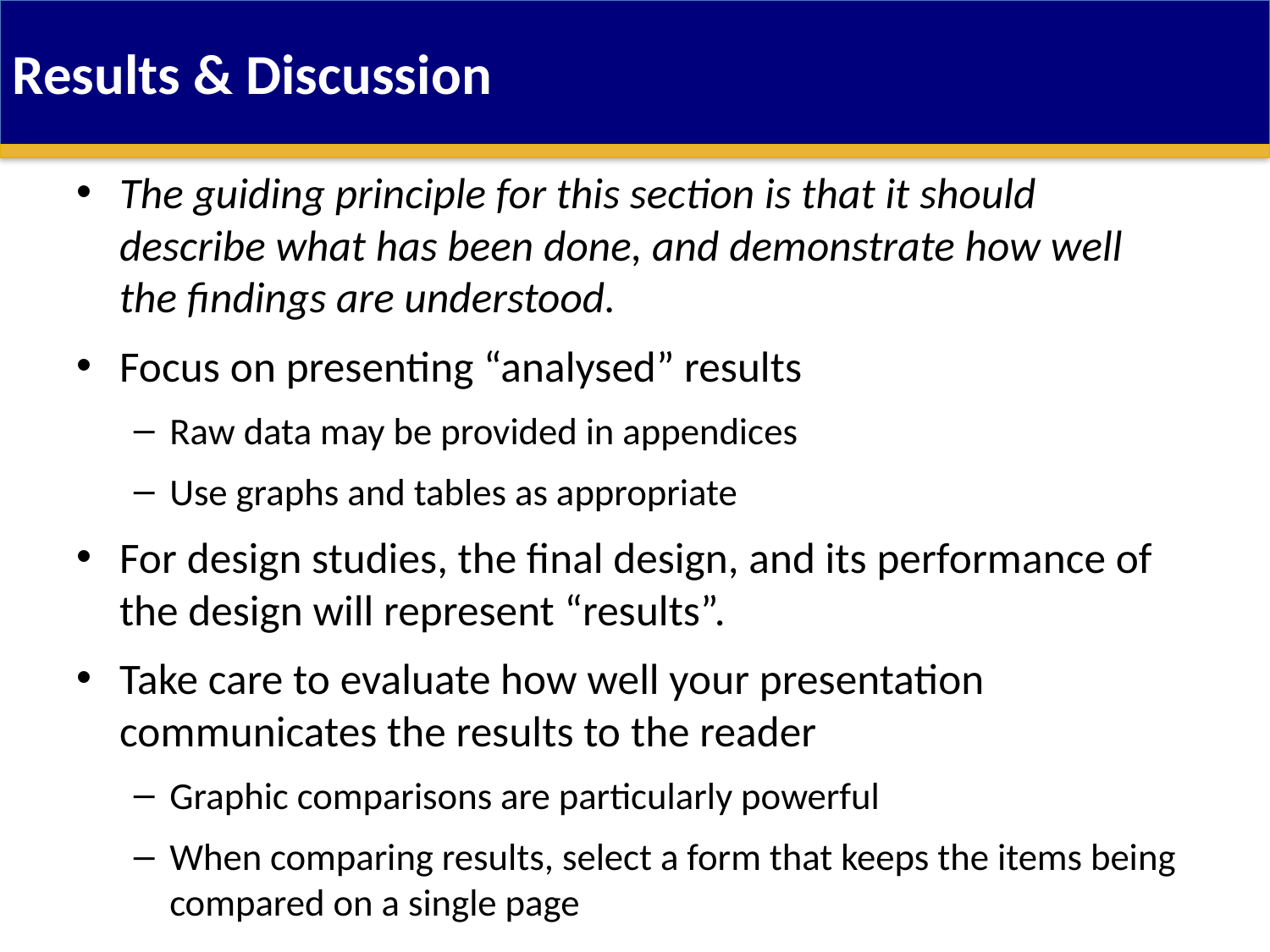

Results & Discussion

The guiding principle for this section is that it should describe what has been done, and demonstrate how well the findings are understood.
Focus on presenting “analysed” results
Raw data may be provided in appendices
Use graphs and tables as appropriate
For design studies, the final design, and its performance of the design will represent “results”.
Take care to evaluate how well your presentation communicates the results to the reader
Graphic comparisons are particularly powerful
When comparing results, select a form that keeps the items being compared on a single page